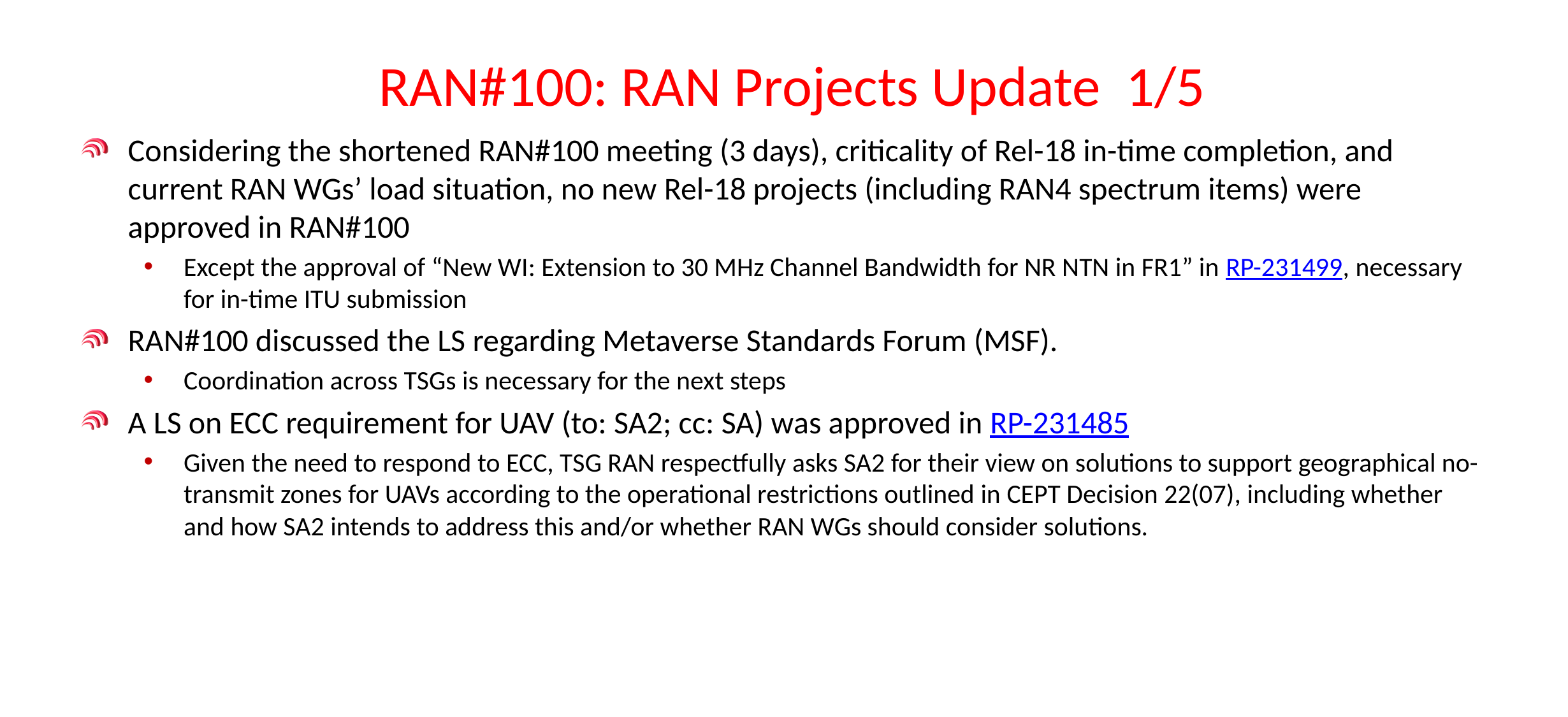

# RAN#100: RAN Projects Update  1/5
Considering the shortened RAN#100 meeting (3 days), criticality of Rel-18 in-time completion, and current RAN WGs’ load situation, no new Rel-18 projects (including RAN4 spectrum items) were approved in RAN#100
Except the approval of “New WI: Extension to 30 MHz Channel Bandwidth for NR NTN in FR1” in RP-231499, necessary for in-time ITU submission
RAN#100 discussed the LS regarding Metaverse Standards Forum (MSF).
Coordination across TSGs is necessary for the next steps
A LS on ECC requirement for UAV (to: SA2; cc: SA) was approved in RP-231485
Given the need to respond to ECC, TSG RAN respectfully asks SA2 for their view on solutions to support geographical no-transmit zones for UAVs according to the operational restrictions outlined in CEPT Decision 22(07), including whether and how SA2 intends to address this and/or whether RAN WGs should consider solutions.